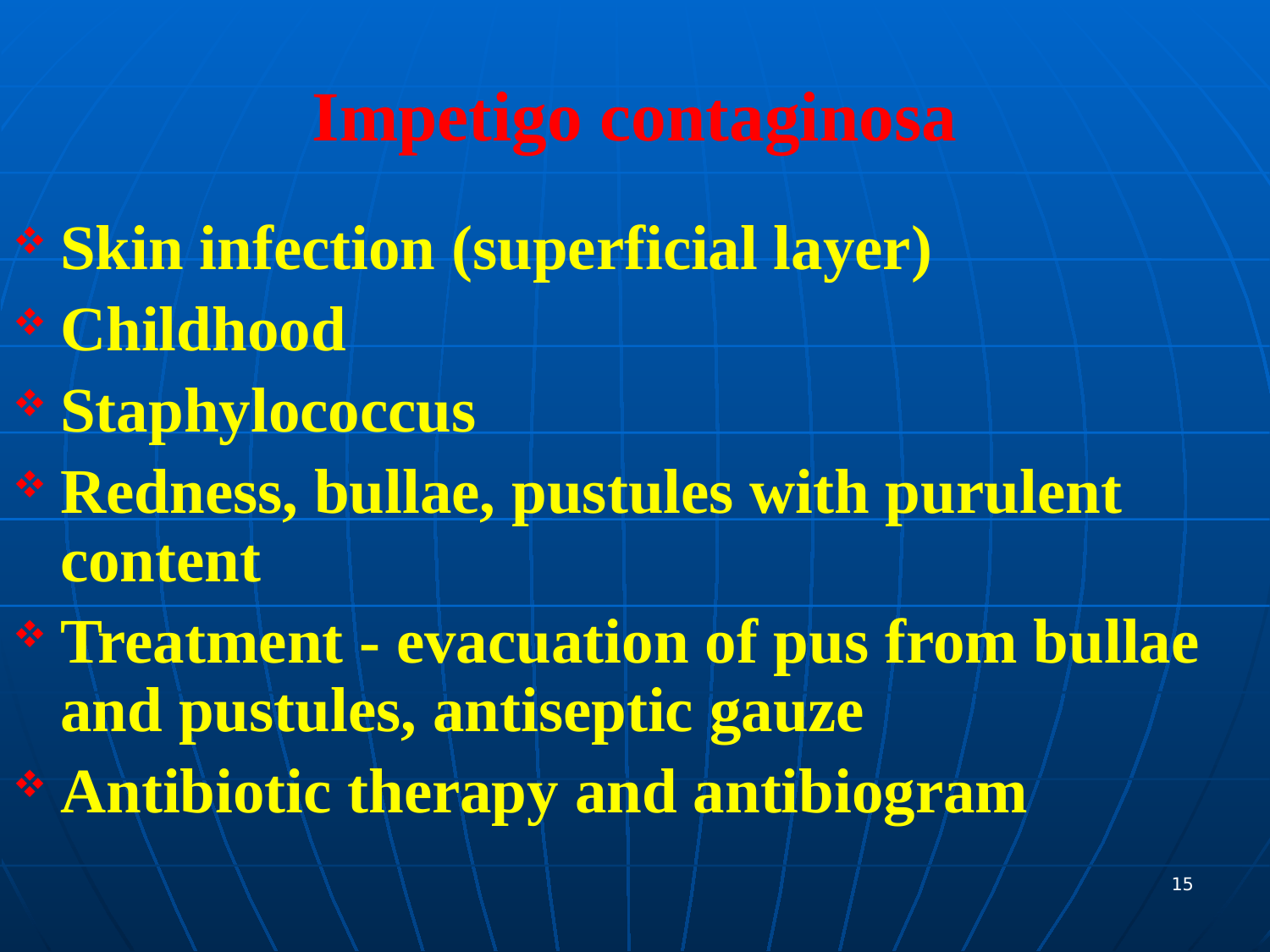

# Impetigo contaginosa
Skin infection (superficial layer)
Childhood
Staphylococcus
Redness, bullae, pustules with purulent content
Treatment - evacuation of pus from bullae and pustules, antiseptic gauze
Antibiotic therapy and antibiogram

15